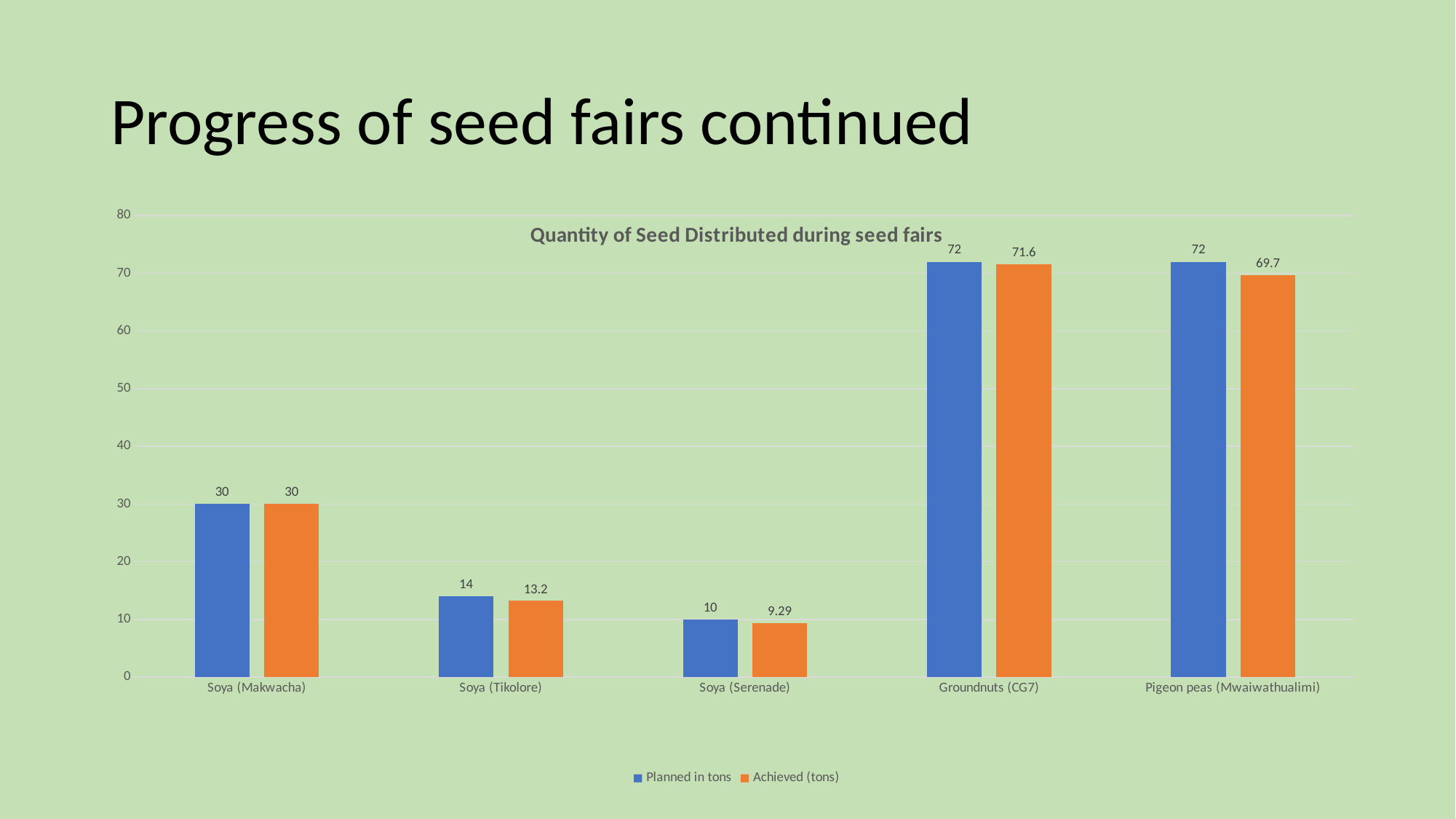

# Progress of seed fairs continued

### Chart: Quantity of Seed Distributed during seed fairs

| Category | Planned in tons | Achieved (tons) |
|---|---|---|
| Soya (Makwacha) | 30.0 | 30.0 |
| Soya (Tikolore) | 14.0 | 13.2 |
| Soya (Serenade) | 10.0 | 9.29 |
| Groundnuts (CG7) | 72.0 | 71.6 |
| Pigeon peas (Mwaiwathualimi) | 72.0 | 69.7 |